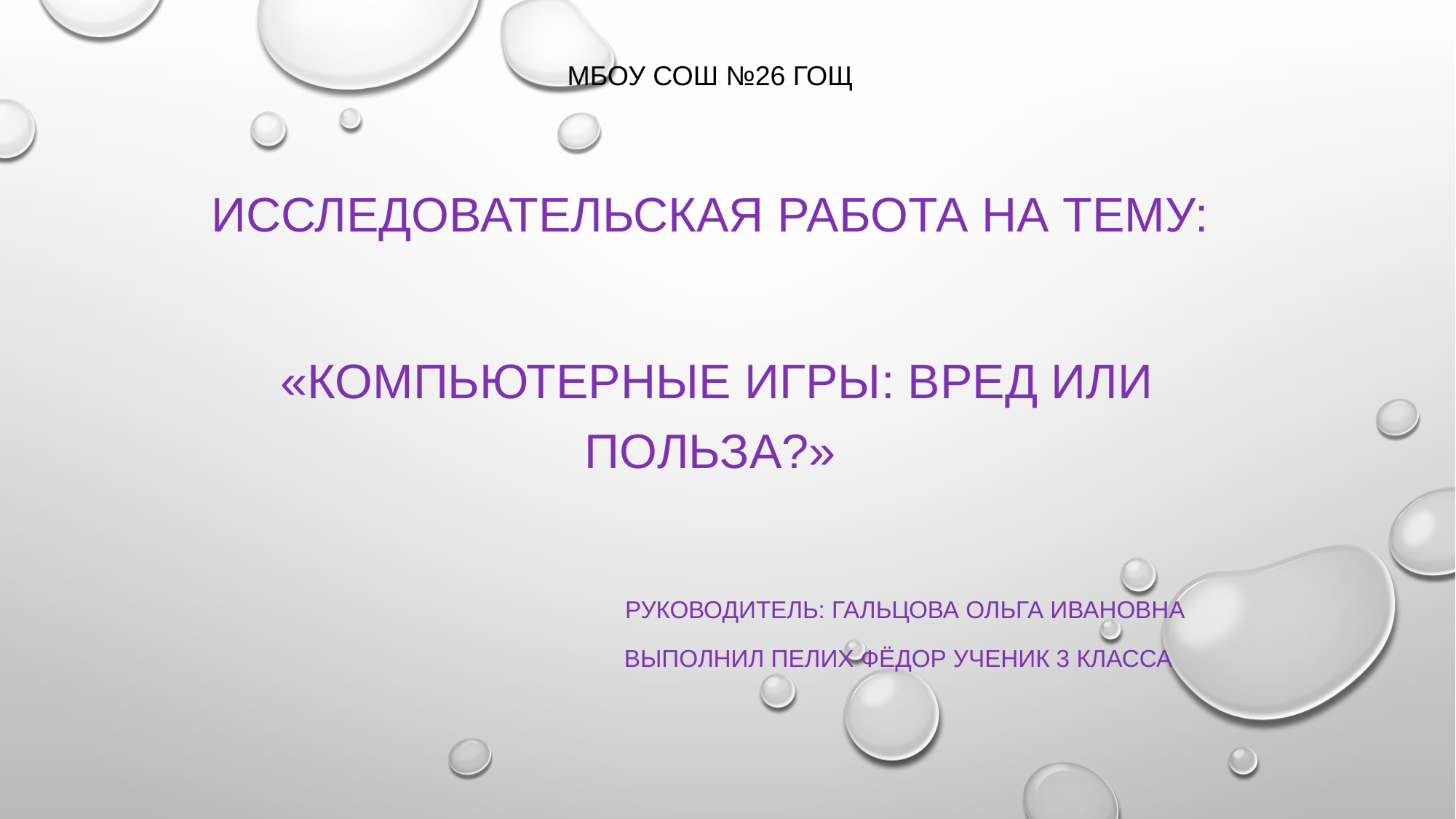

МБОУ СОШ №26 ГОЩ
Исследовательская работа на тему:

 «Компьютерные игры: вред или польза?»

                                                          Руководитель: Гальцова Ольга Ивановна
                                                        Выполнил Пелих Фёдор Ученик 3 класса